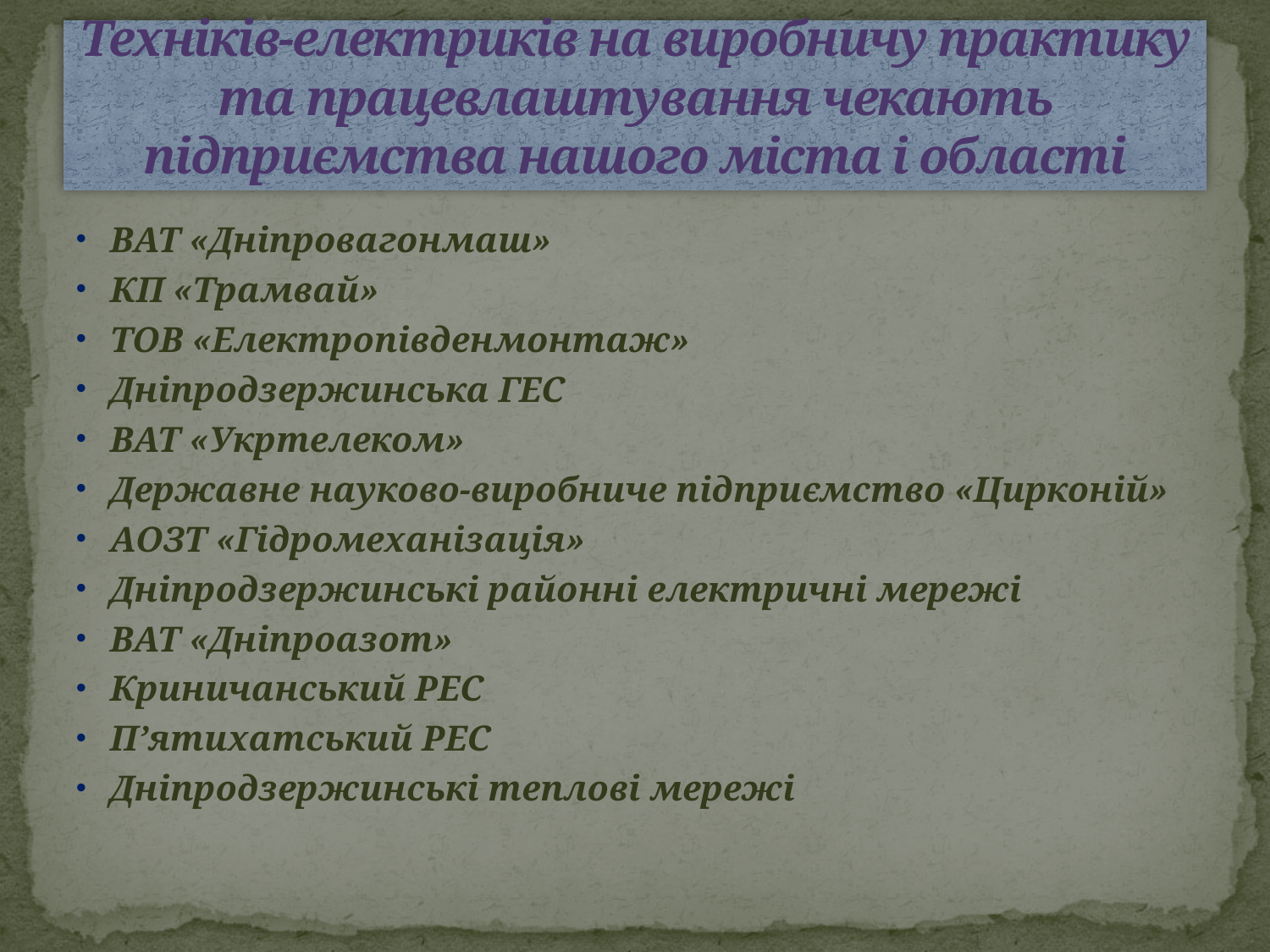

# Техніків-електриків на виробничу практику та працевлаштування чекають підприємства нашого міста і області
ВАТ «Дніпровагонмаш»
КП «Трамвай»
ТОВ «Електропівденмонтаж»
Дніпродзержинська ГЕС
ВАТ «Укртелеком»
Державне науково-виробниче підприємство «Цирконій»
АОЗТ «Гідромеханізація»
Дніпродзержинські районні електричні мережі
ВАТ «Дніпроазот»
Криничанський РЕС
П’ятихатський РЕС
Дніпродзержинські теплові мережі